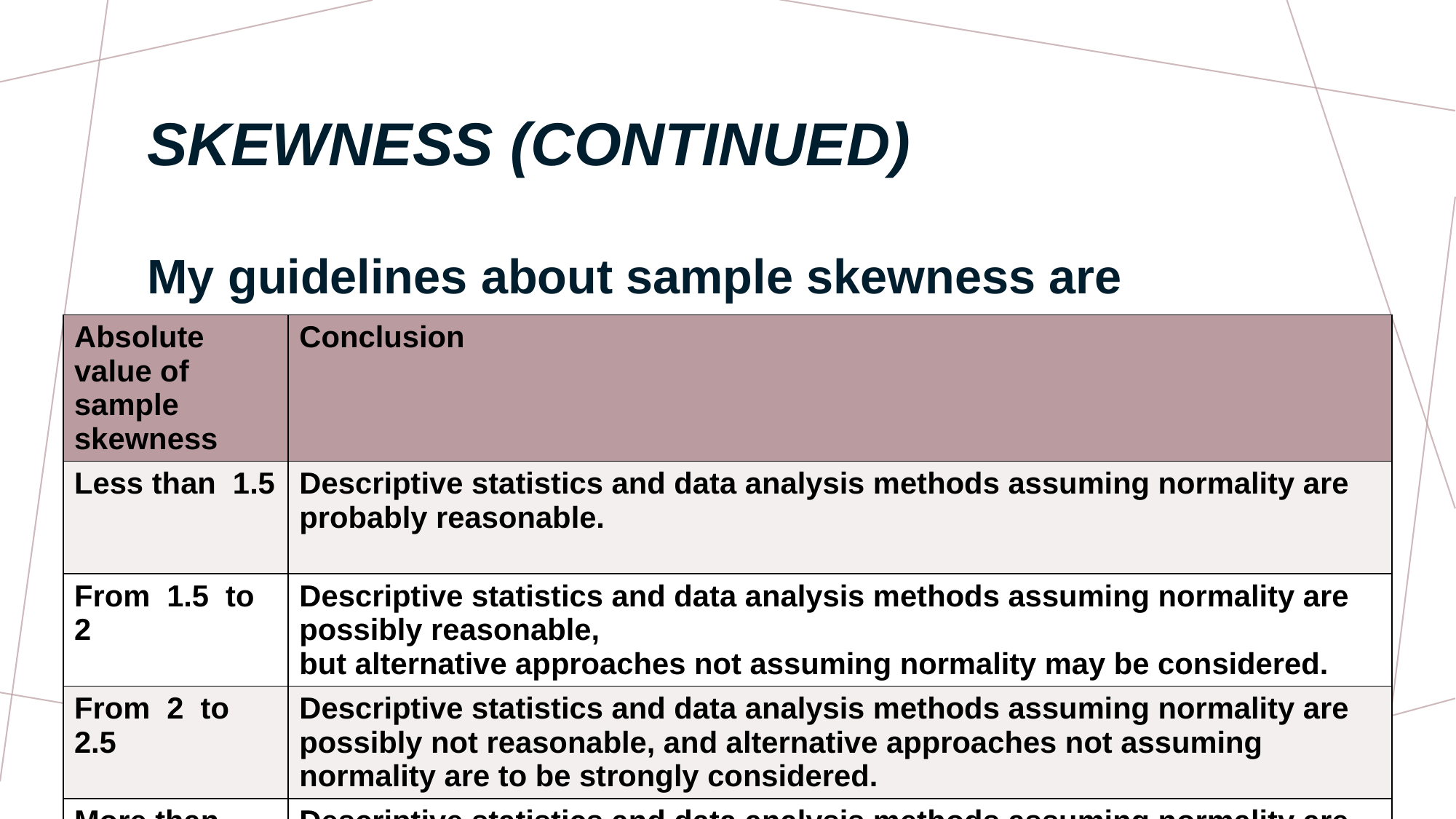

# SKEWNESS (CONTINUED)
My guidelines about sample skewness are summarized below.

| Absolute value of sample skewness | Conclusion |
| --- | --- |
| Less than 1.5 | Descriptive statistics and data analysis methods assuming normality are probably reasonable. |
| From 1.5 to 2 | Descriptive statistics and data analysis methods assuming normality are possibly reasonable, but alternative approaches not assuming normality may be considered. |
| From 2 to 2.5 | Descriptive statistics and data analysis methods assuming normality are possibly not reasonable, and alternative approaches not assuming normality are to be strongly considered. |
| More than 2.5 | Descriptive statistics and data analysis methods assuming normality are probably not reasonable, and alternative approaches not assuming normality are warranted. |